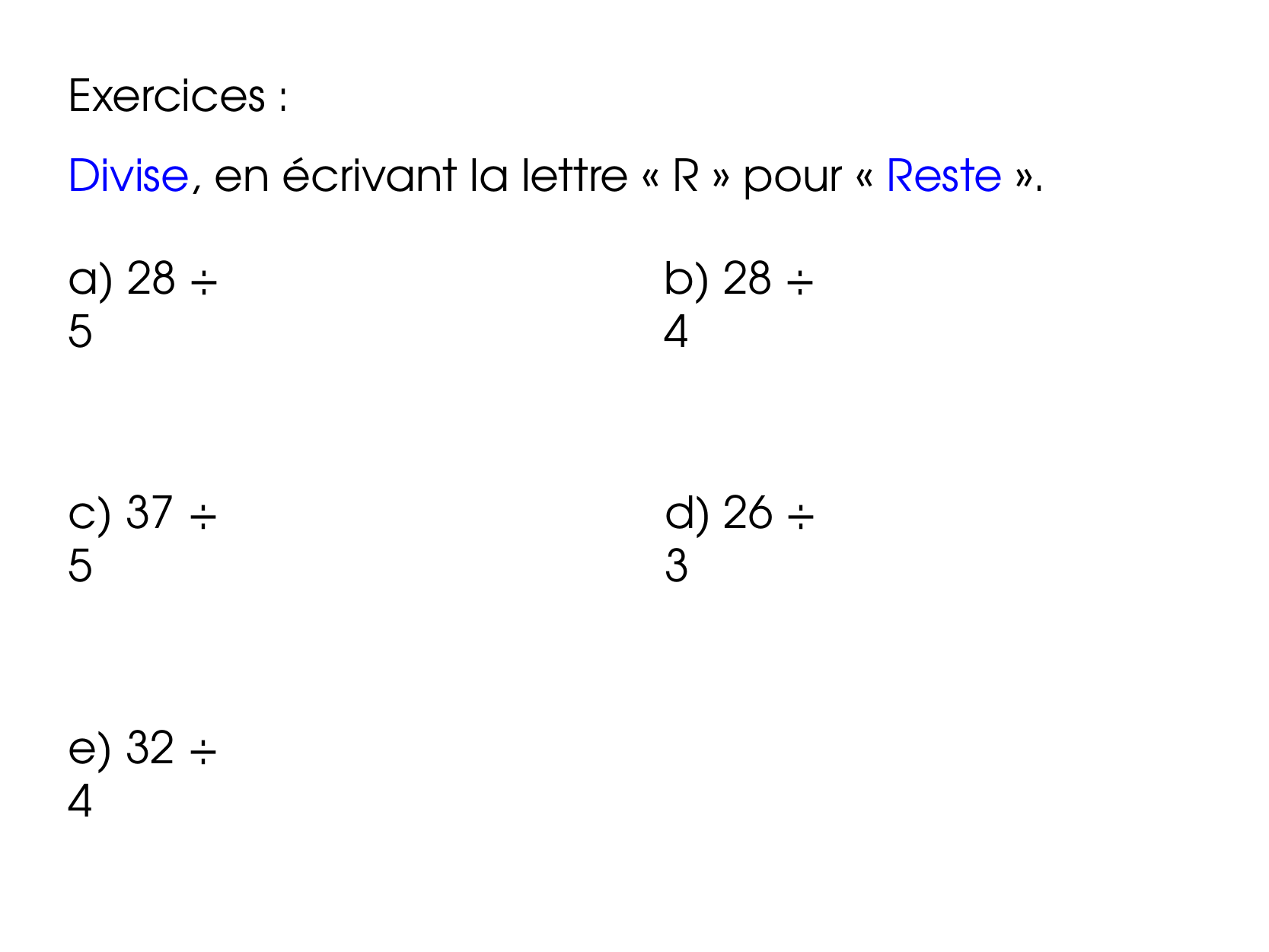

Exercices :
Divise, en écrivant la lettre « R » pour « Reste ».
a) 28 ÷ 5
b) 28 ÷ 4
c) 37 ÷ 5
d) 26 ÷ 3
e) 32 ÷ 4